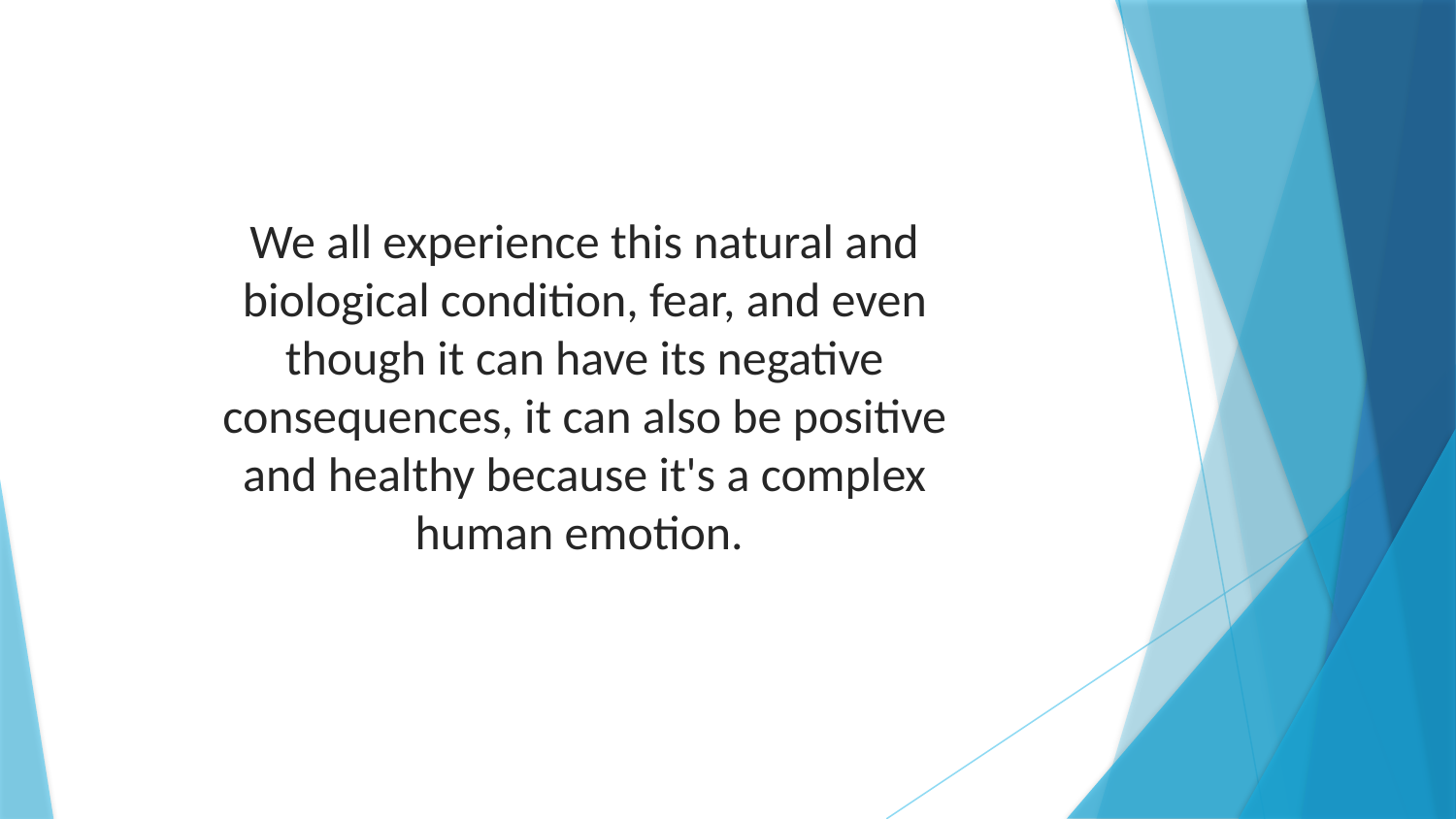

We all experience this natural and biological condition, fear, and even though it can have its negative consequences, it can also be positive and healthy because it's a complex human emotion.